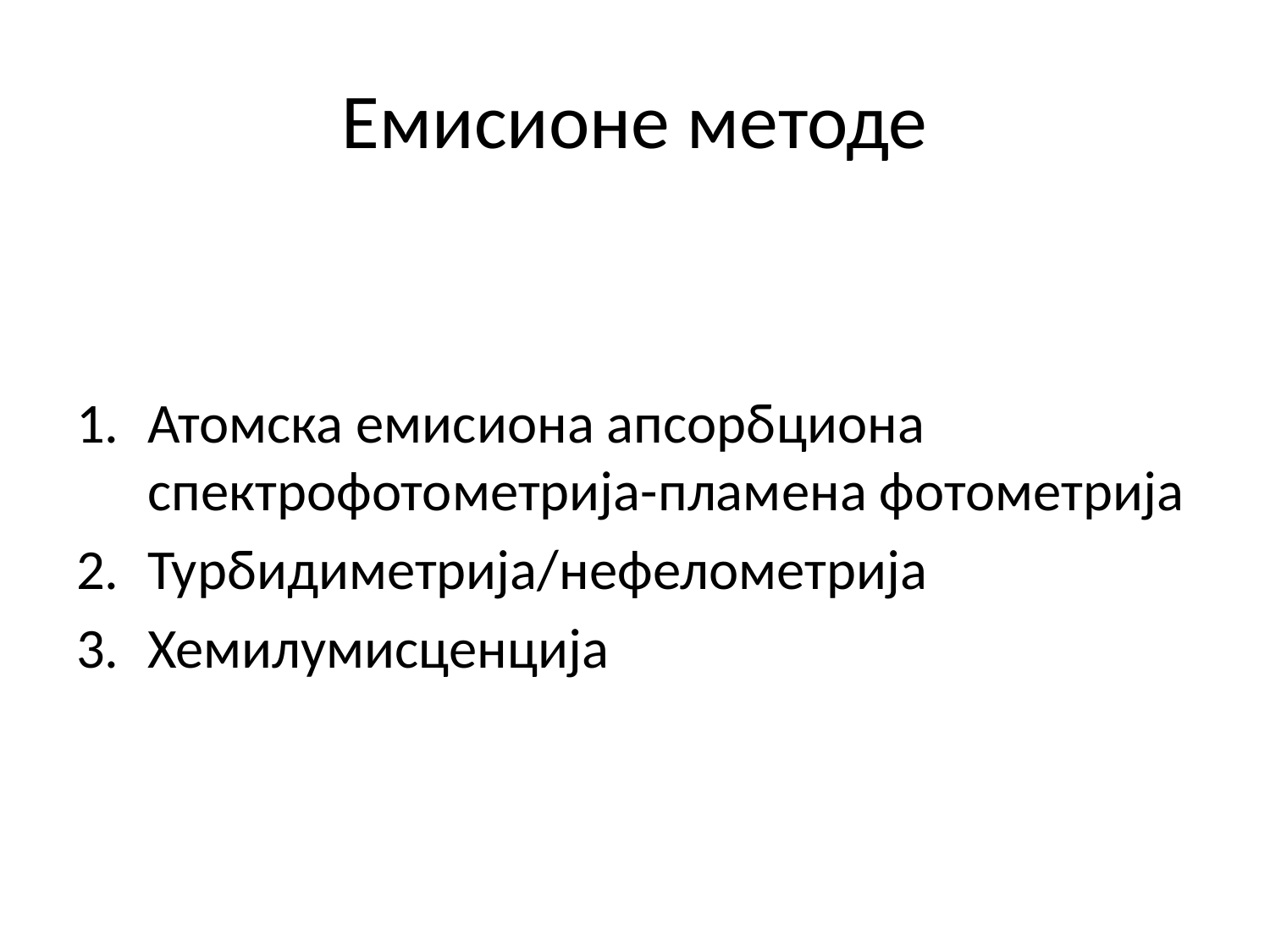

# Емисионе методе

Атомска емисиона апсорбциона спектрофотометрија-пламена фотометрија
Турбидиметрија/нефелометрија
Хемилумисценција